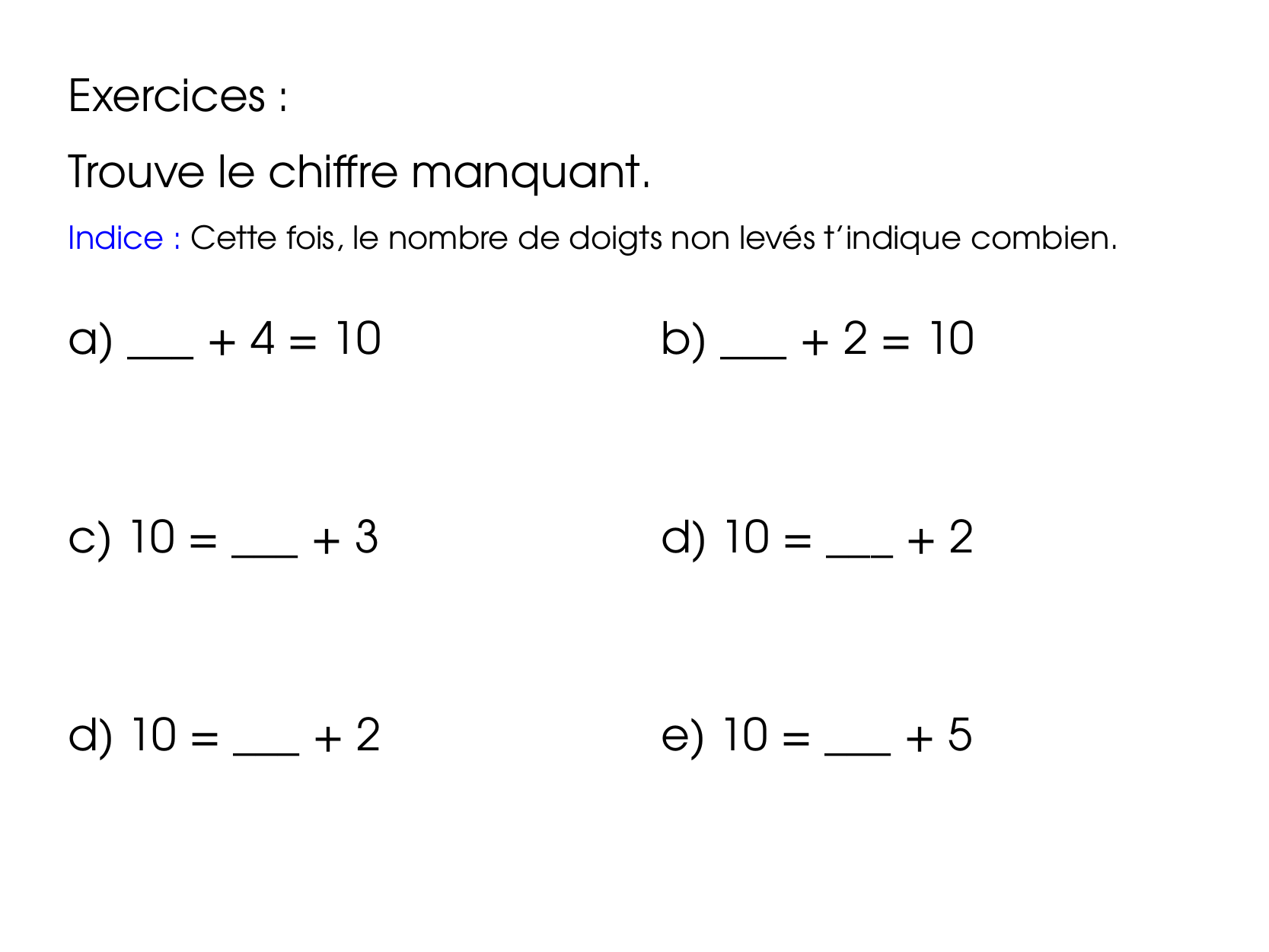

Exercices :
Trouve le chiffre manquant.
Indice : Cette fois, le nombre de doigts non levés t’indique combien.
a) ___ + 4 = 10
b) ___ + 2 = 10
c) 10 = ___ + 3
d) 10 = ___ + 2
d) 10 = ___ + 2
e) 10 = ___ + 5